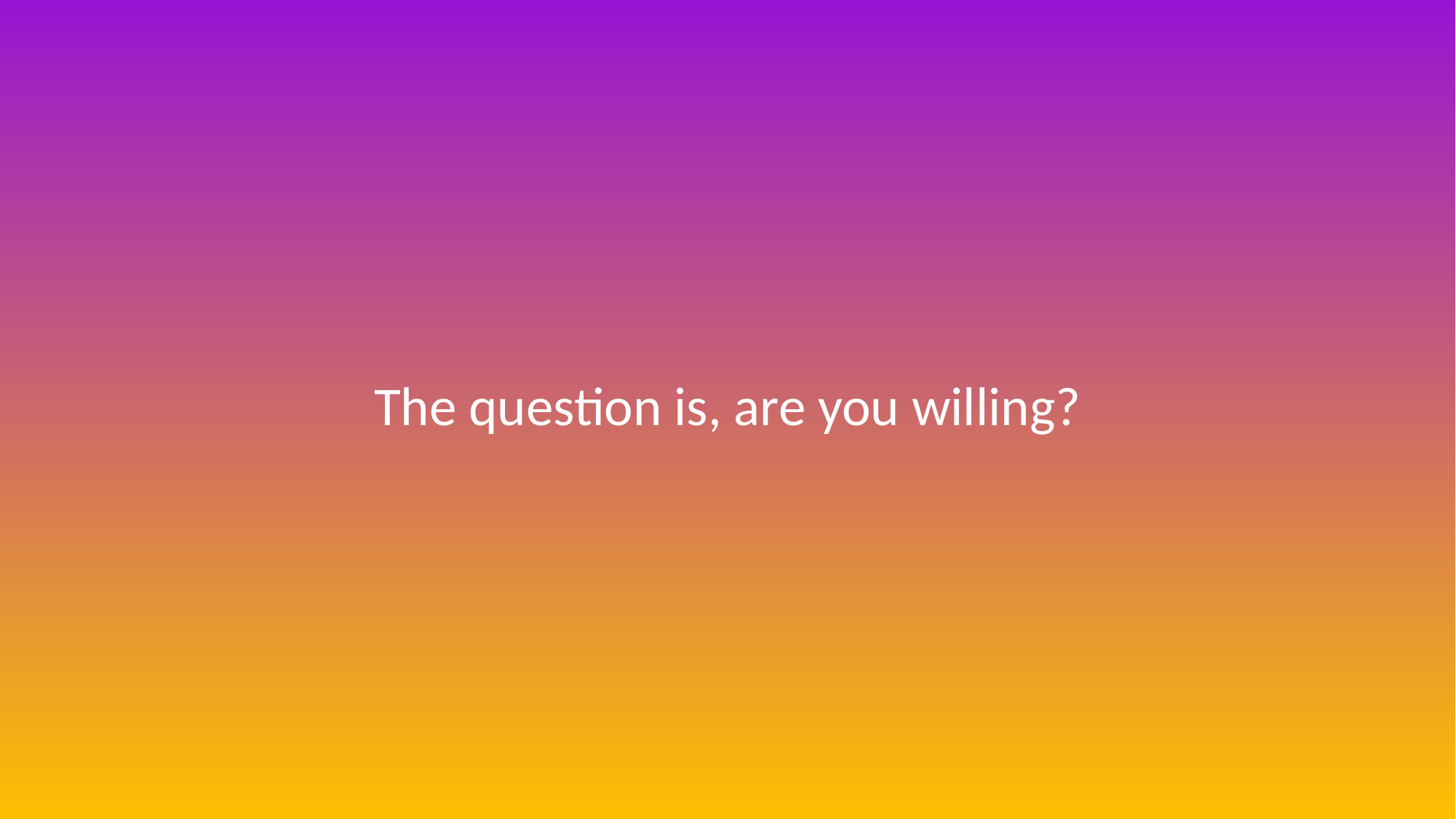

# The question is, are you willing?